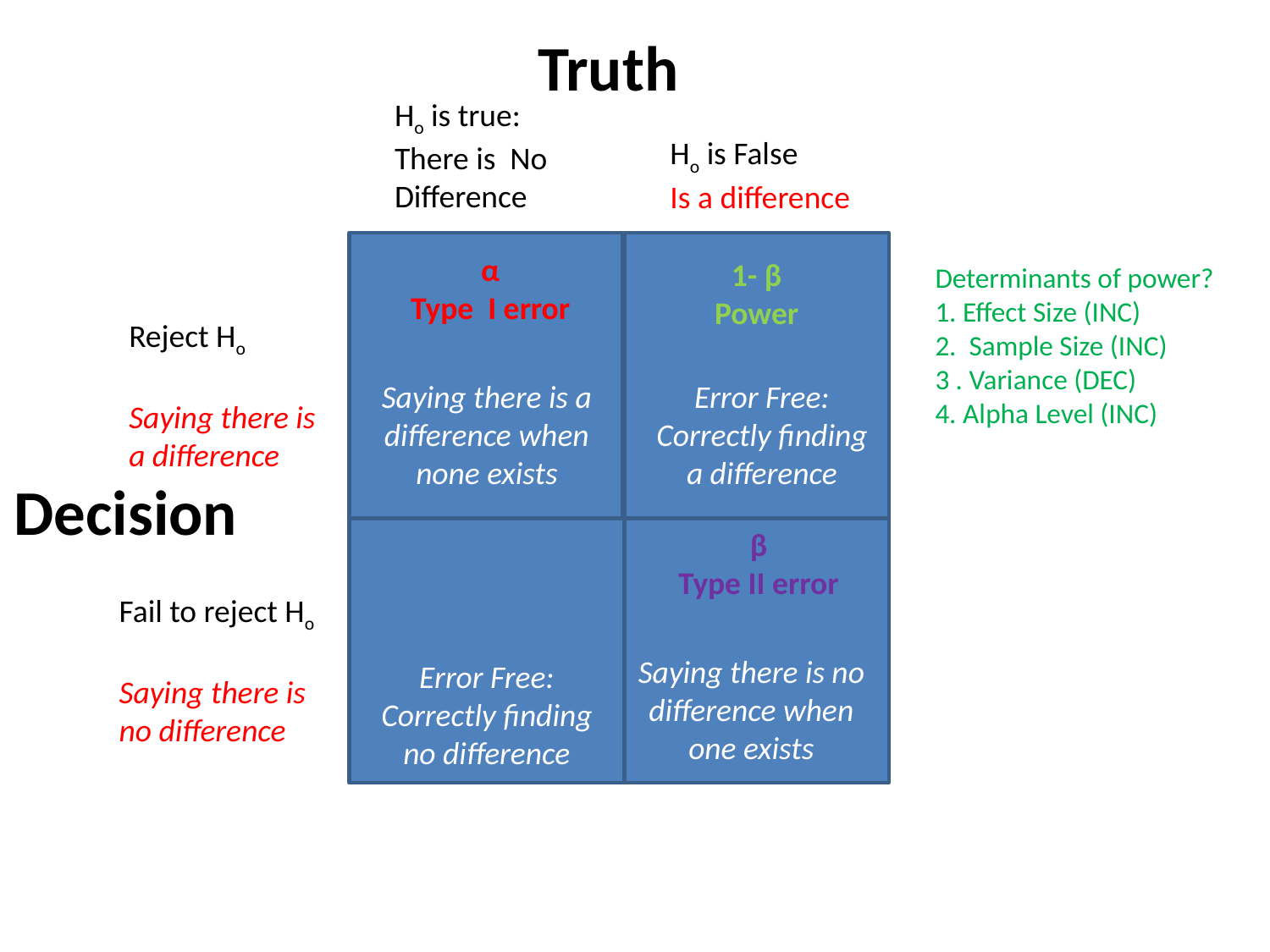

Truth
Ho is true:
There is  No
Difference
Ho is False
Is a difference

α
Type  I error
1- β
Power
Determinants of power?
1. Effect Size (INC)
2.  Sample Size (INC)
3 . Variance (DEC)
4. Alpha Level (INC)
Reject Ho

Saying there is
a difference
Saying there is a difference when none exists
Error Free: Correctly finding a difference
Decision

β
Type II error
Fail to reject Ho

Saying there is
no difference
Saying there is no difference when one exists
Error Free:
Correctly finding no difference